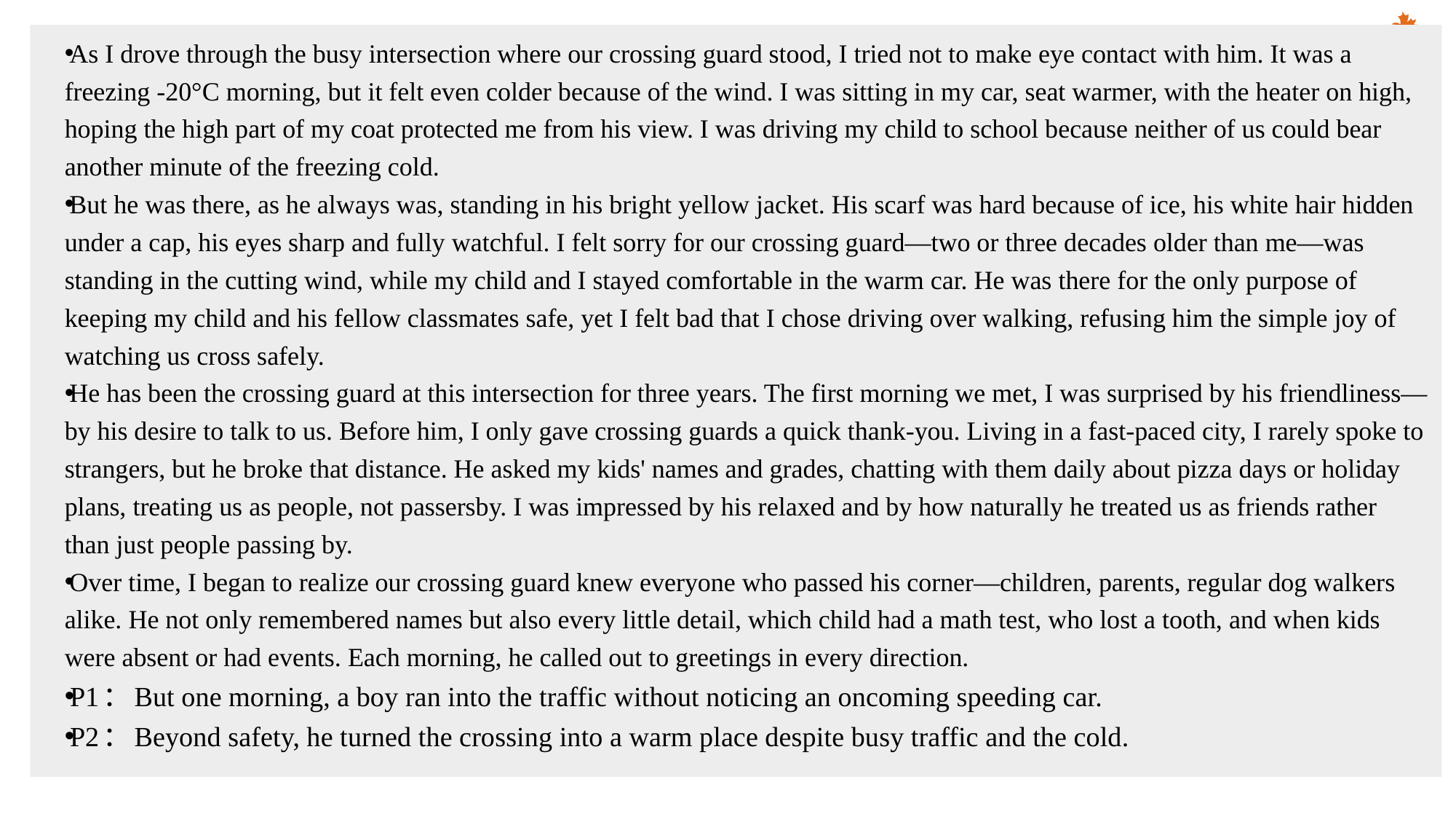

As I drove through the busy intersection where our crossing guard stood, I tried not to make eye contact with him. It was a freezing -20°C morning, but it felt even colder because of the wind. I was sitting in my car, seat warmer, with the heater on high, hoping the high part of my coat protected me from his view. I was driving my child to school because neither of us could bear another minute of the freezing cold.
But he was there, as he always was, standing in his bright yellow jacket. His scarf was hard because of ice, his white hair hidden under a cap, his eyes sharp and fully watchful. I felt sorry for our crossing guard—two or three decades older than me—was standing in the cutting wind, while my child and I stayed comfortable in the warm car. He was there for the only purpose of keeping my child and his fellow classmates safe, yet I felt bad that I chose driving over walking, refusing him the simple joy of watching us cross safely.
He has been the crossing guard at this intersection for three years. The first morning we met, I was surprised by his friendliness—by his desire to talk to us. Before him, I only gave crossing guards a quick thank-you. Living in a fast-paced city, I rarely spoke to strangers, but he broke that distance. He asked my kids' names and grades, chatting with them daily about pizza days or holiday plans, treating us as people, not passersby. I was impressed by his relaxed and by how naturally he treated us as friends rather than just people passing by.
Over time, I began to realize our crossing guard knew everyone who passed his corner—children, parents, regular dog walkers alike. He not only remembered names but also every little detail, which child had a math test, who lost a tooth, and when kids were absent or had events. Each morning, he called out to greetings in every direction.
P1：But one morning, a boy ran into the traffic without noticing an oncoming speeding car.
P2：Beyond safety, he turned the crossing into a warm place despite busy traffic and the cold.